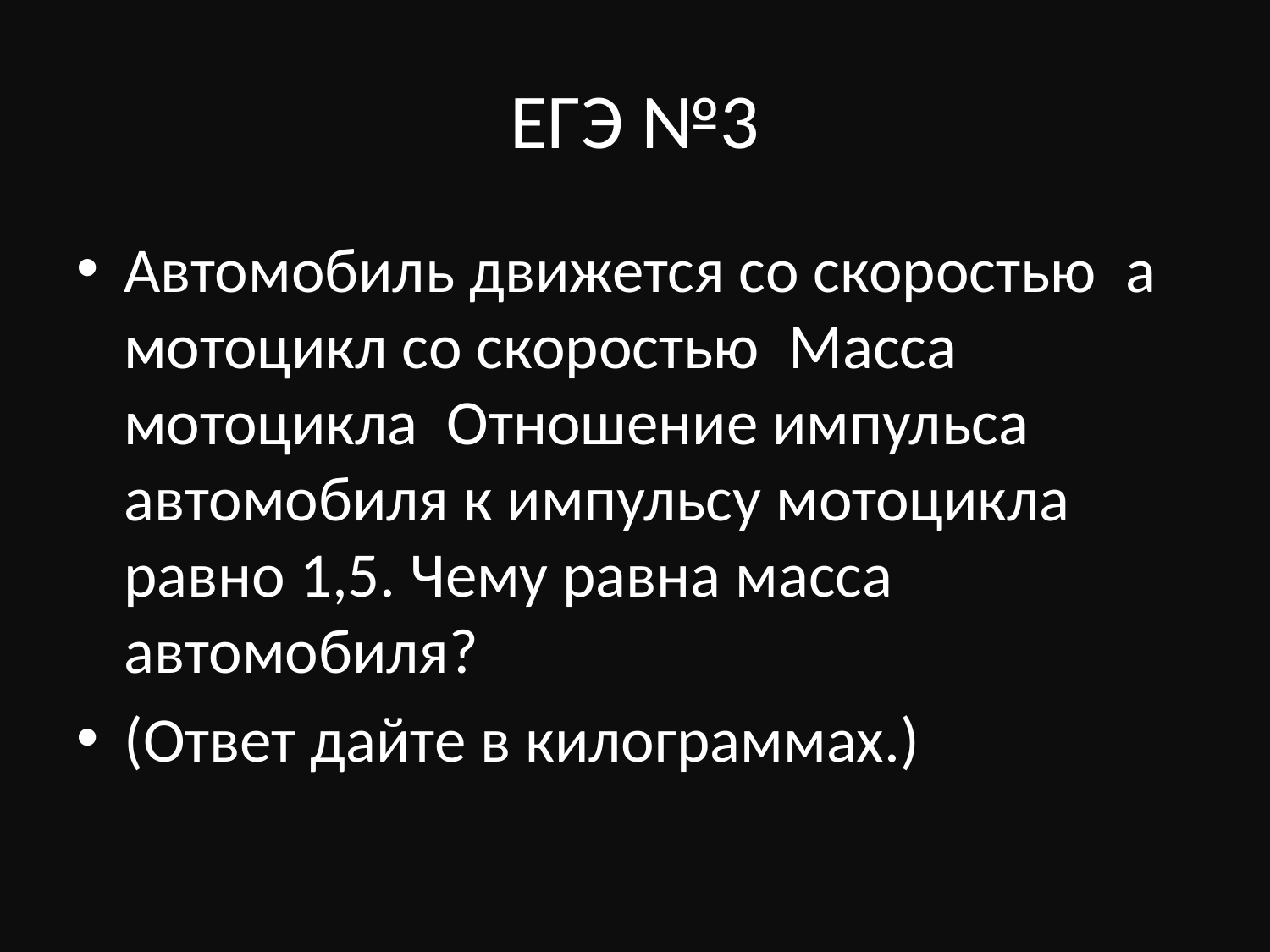

# ЕГЭ №3
Автомобиль движется со скоростью  а мотоцикл со скоростью  Масса мотоцикла  Отношение импульса автомобиля к импульсу мотоцикла равно 1,5. Чему равна масса автомобиля?
(Ответ дайте в килограммах.)